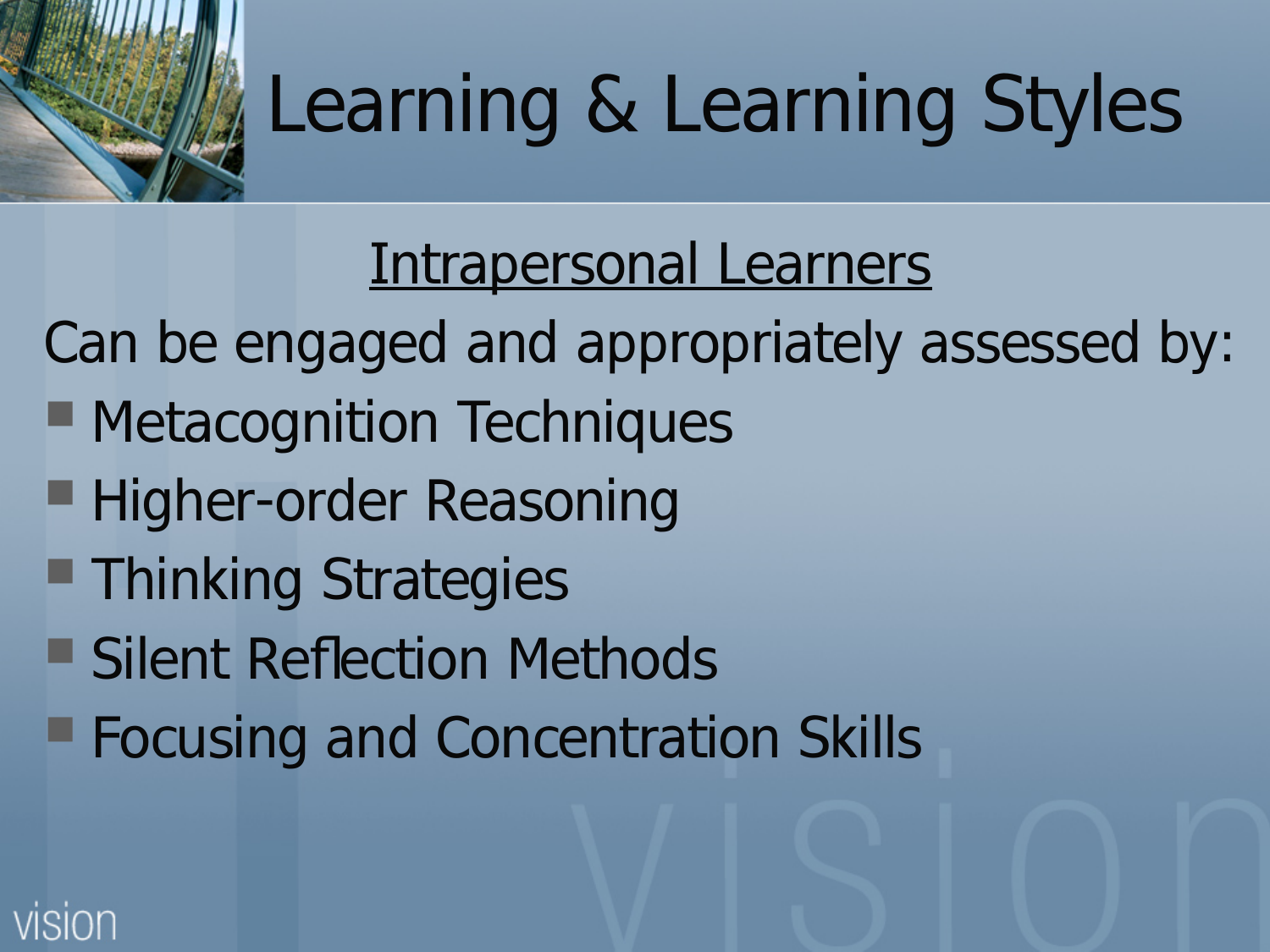

# Learning & Learning Styles
Intrapersonal Learners
Can be engaged and appropriately assessed by:
Metacognition Techniques
Higher-order Reasoning
Thinking Strategies
Silent Reflection Methods
Focusing and Concentration Skills